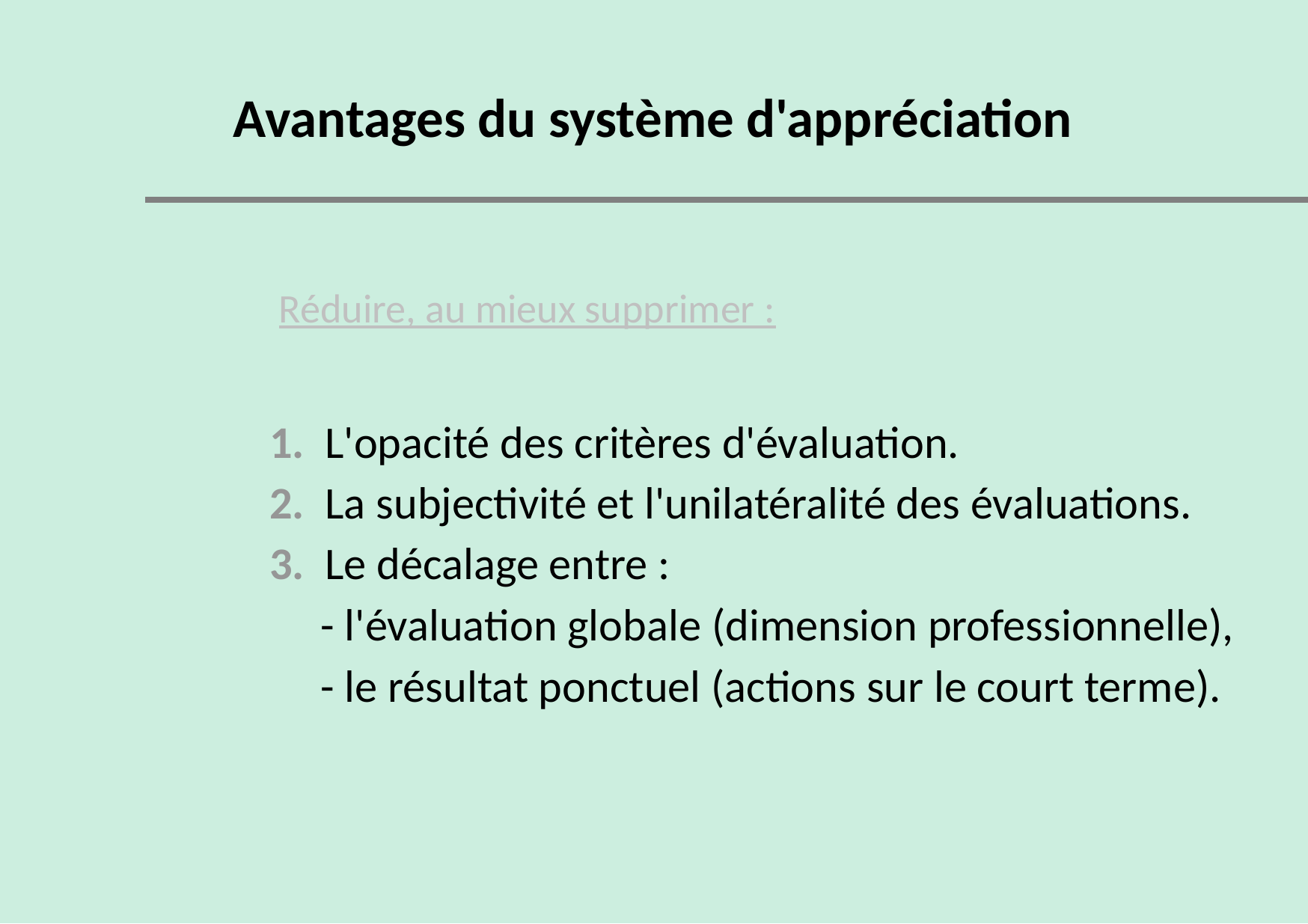

Avantages du système d'appréciation

Réduire, au mieux supprimer :
1.  L'opacité des critères d'évaluation.
2.  La subjectivité et l'unilatéralité des évaluations.
3.  Le décalage entre :
     - l'évaluation globale (dimension professionnelle),
     - le résultat ponctuel (actions sur le court terme).